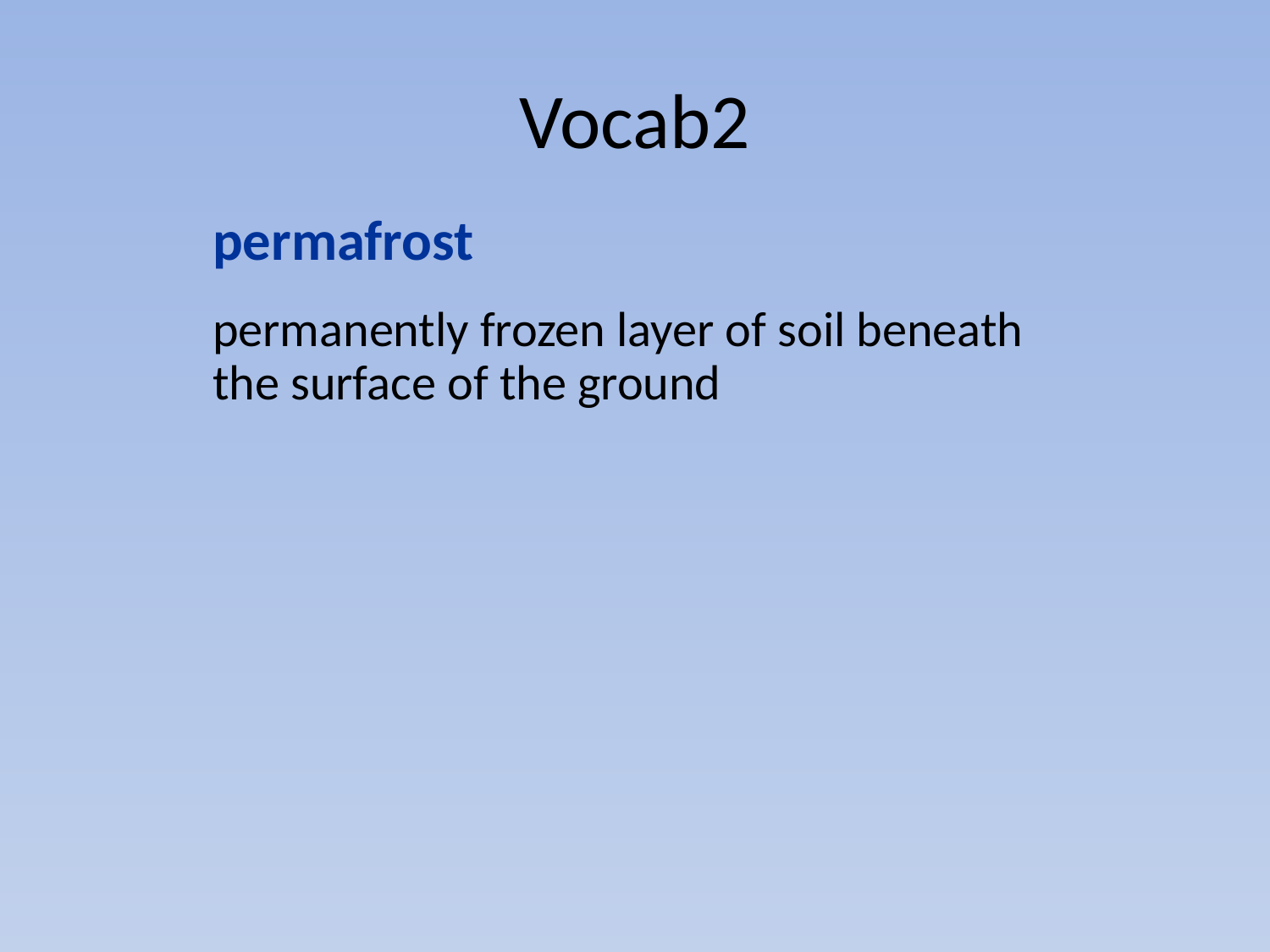

# Vocab2
permafrost
permanently frozen layer of soil beneath the surface of the ground